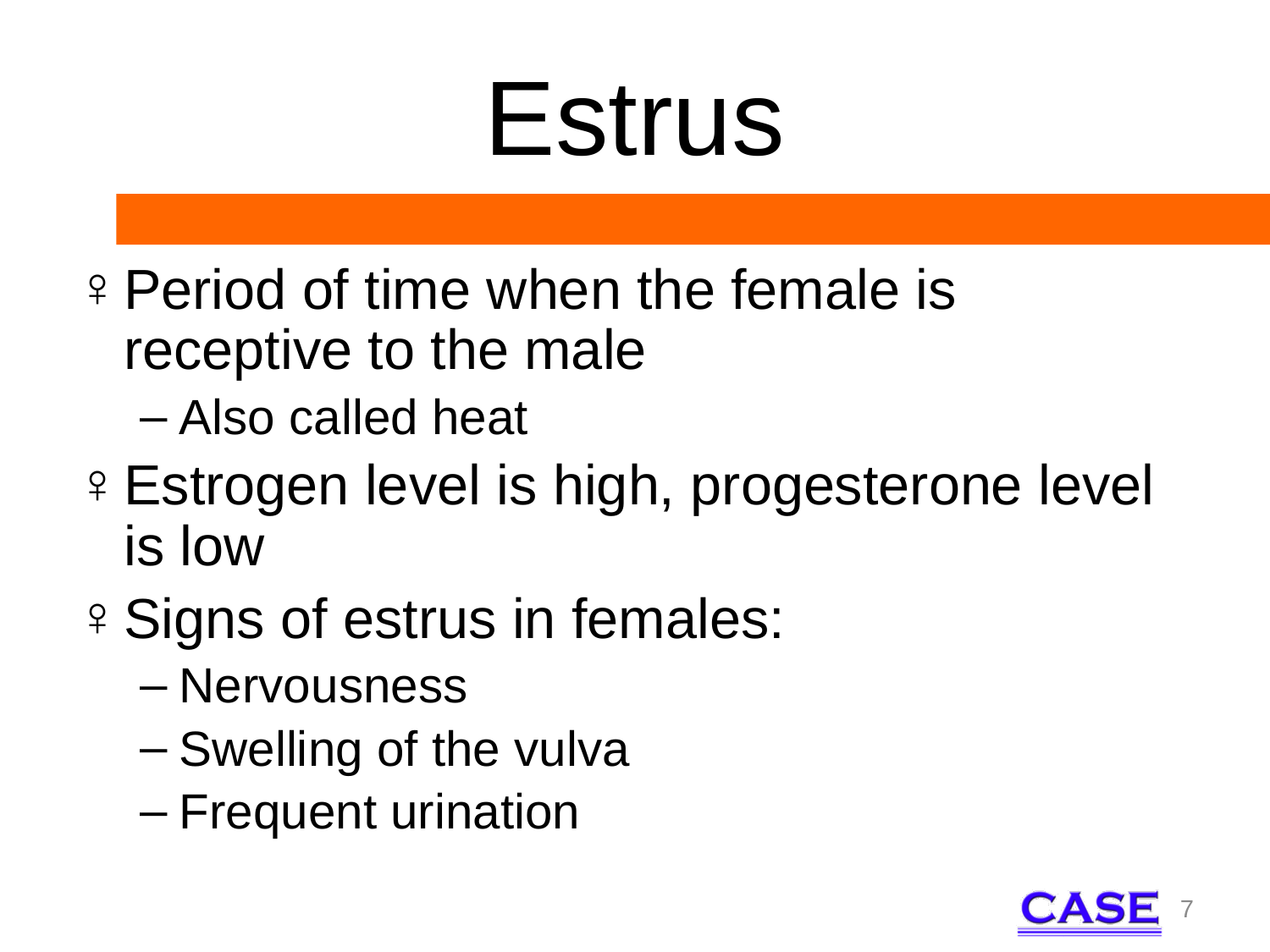

# Estrus
Period of time when the female is receptive to the male
Also called heat
Estrogen level is high, progesterone level is low
Signs of estrus in females:
Nervousness
Swelling of the vulva
Frequent urination
7